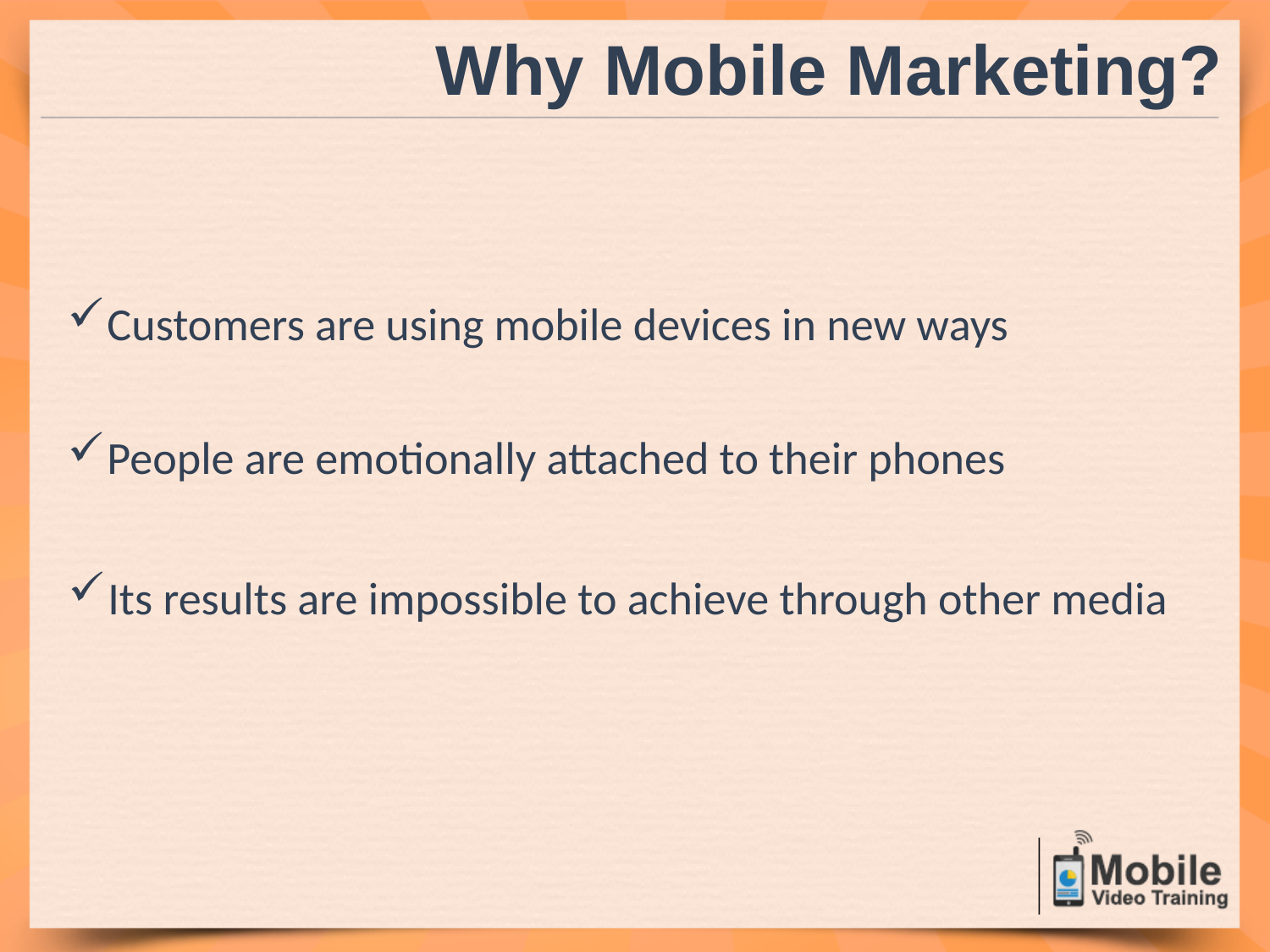

Why Mobile Marketing?
Customers are using mobile devices in new ways
People are emotionally attached to their phones
Its results are impossible to achieve through other media